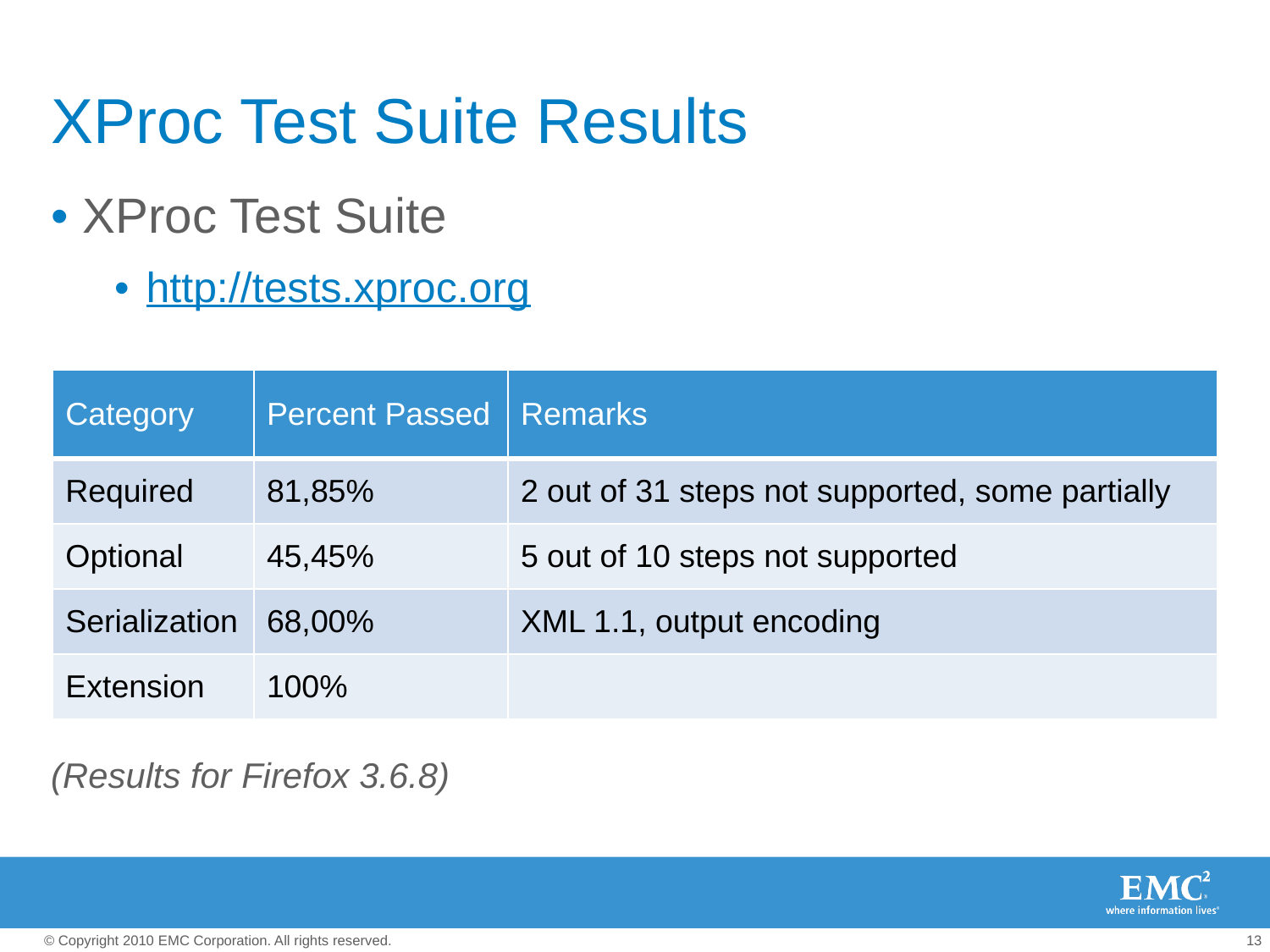

# XProc Test Suite Results
XProc Test Suite
http://tests.xproc.org

(Results for Firefox 3.6.8)

| Category | Percent Passed | Remarks |
| --- | --- | --- |
| Required | 81,85% | 2 out of 31 steps not supported, some partially |
| Optional | 45,45% | 5 out of 10 steps not supported |
| Serialization | 68,00% | XML 1.1, output encoding |
| Extension | 100% |  |